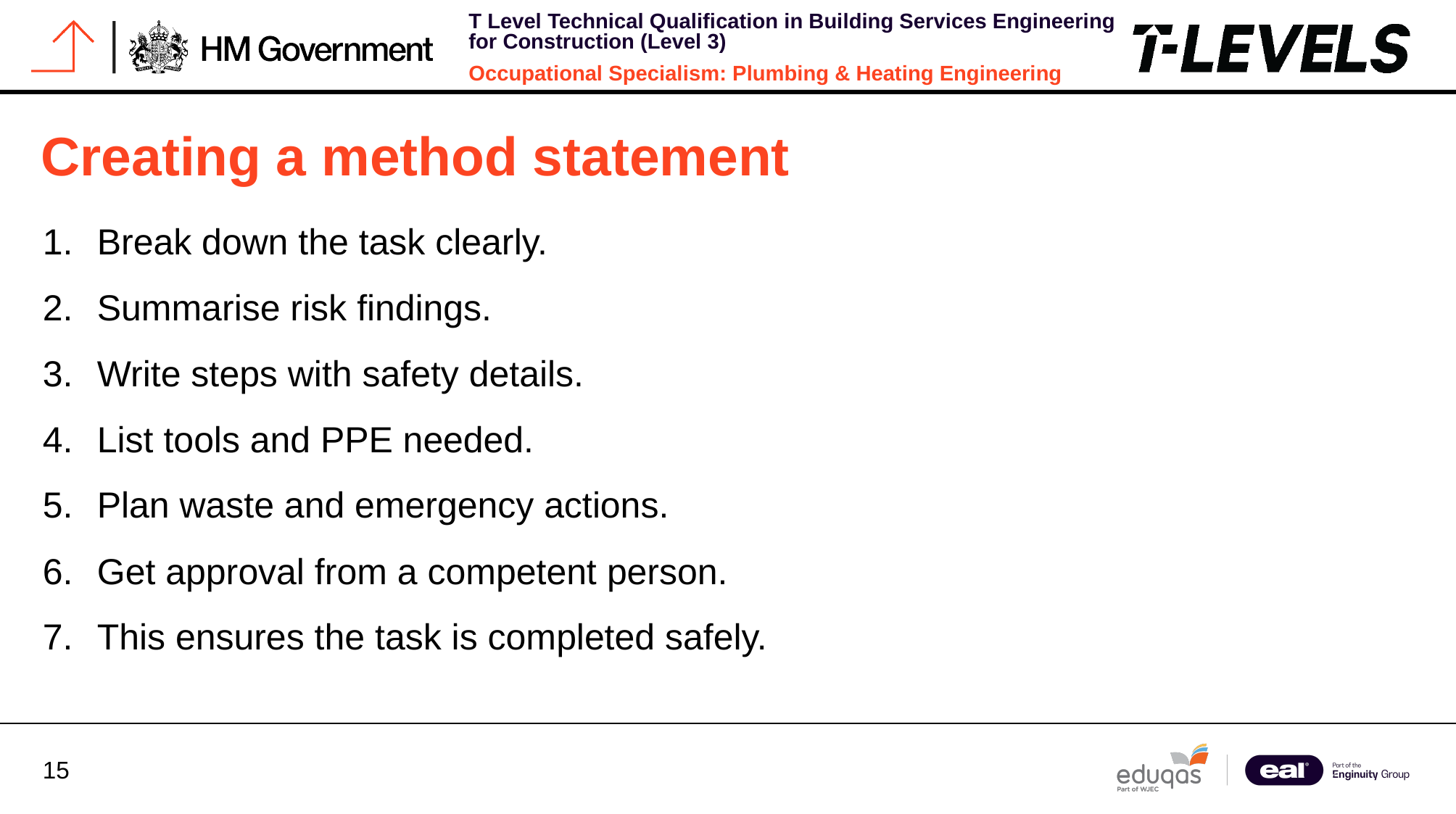

# Creating a method statement
Break down the task clearly.
Summarise risk findings.
Write steps with safety details.
List tools and PPE needed.
Plan waste and emergency actions.
Get approval from a competent person.
This ensures the task is completed safely.